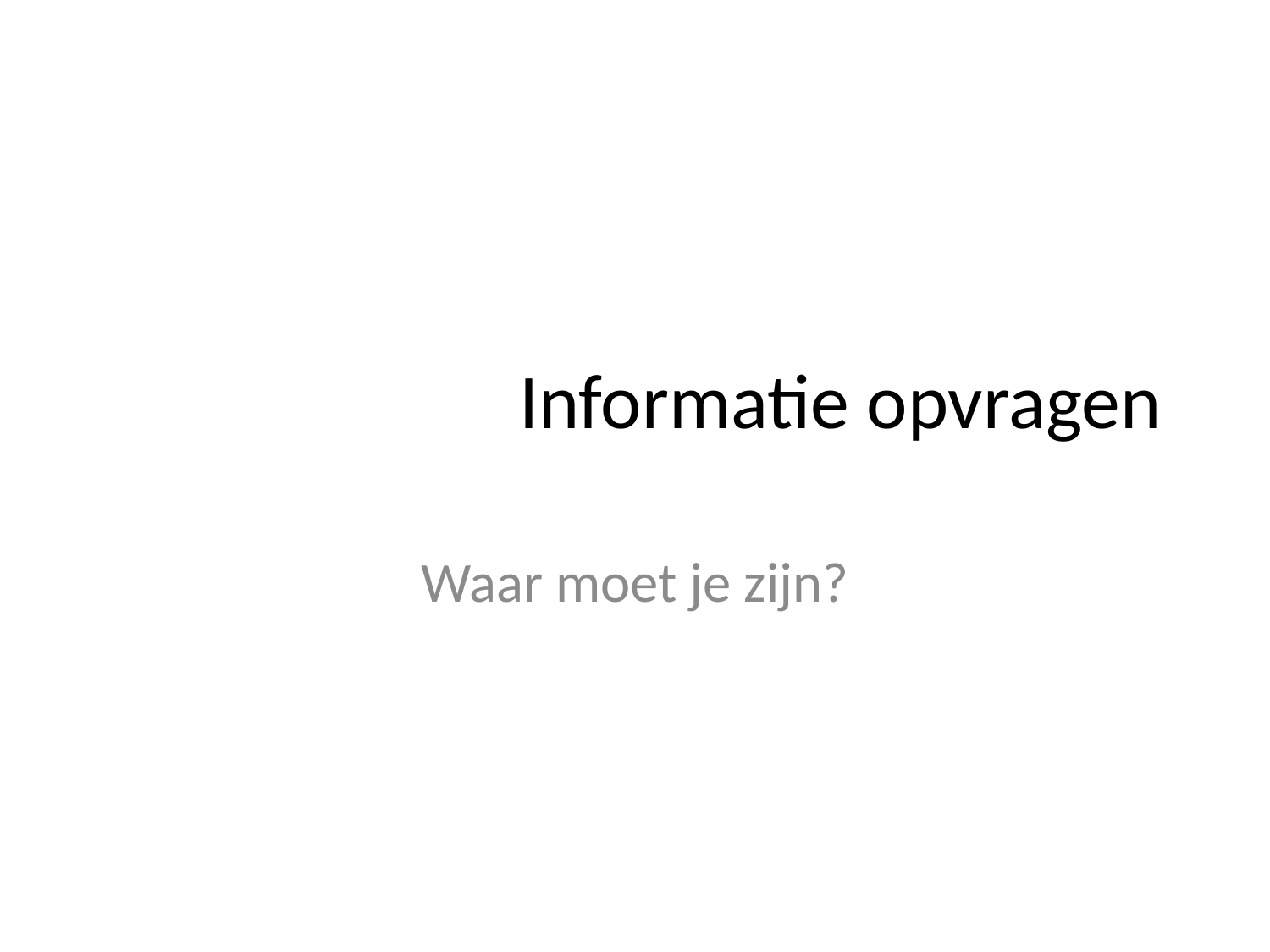

# Informatie opvragen
Waar moet je zijn?